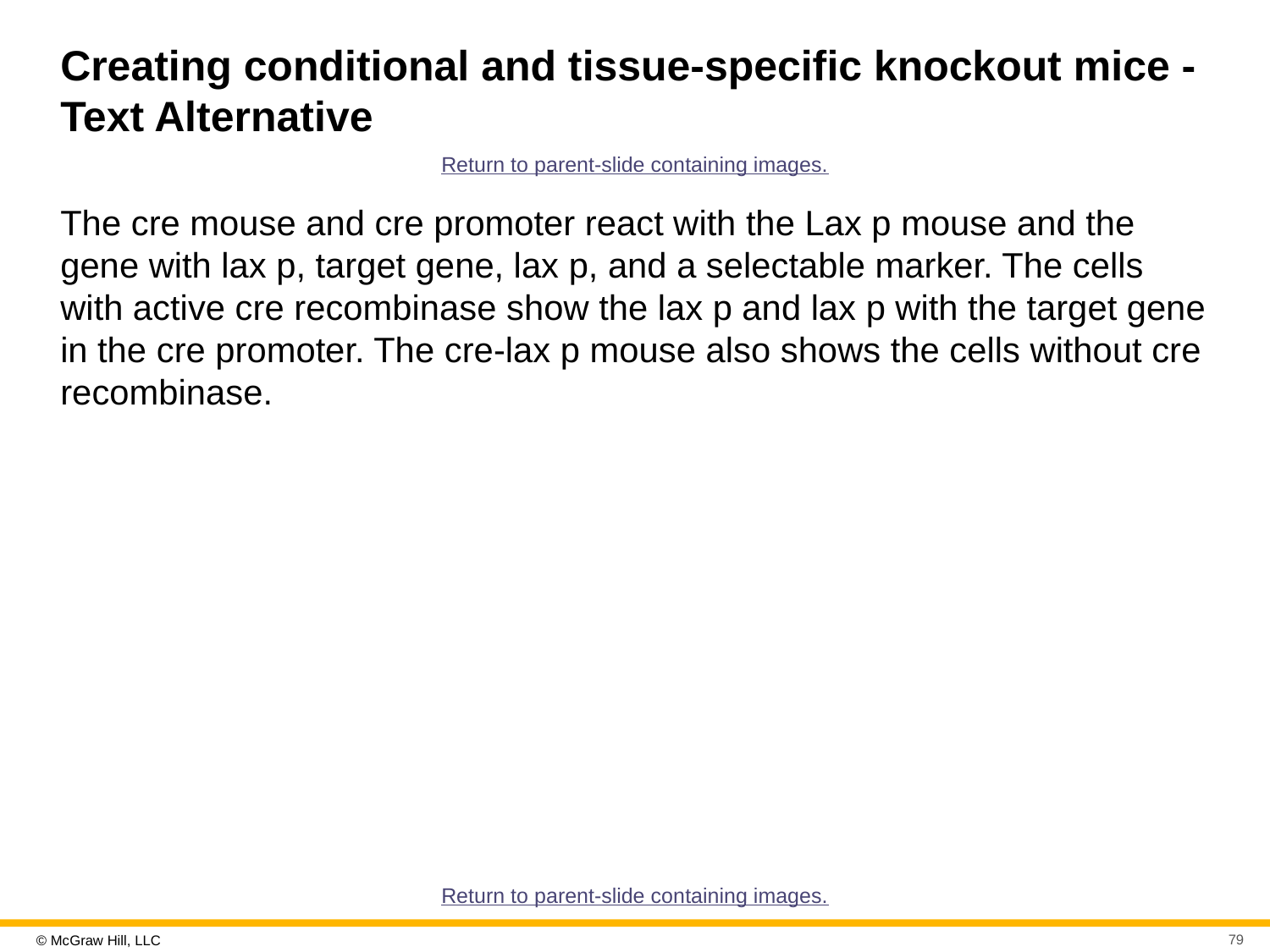

# Creating conditional and tissue-specific knockout mice - Text Alternative
Return to parent-slide containing images.
The cre mouse and cre promoter react with the Lax p mouse and the gene with lax p, target gene, lax p, and a selectable marker. The cells with active cre recombinase show the lax p and lax p with the target gene in the cre promoter. The cre-lax p mouse also shows the cells without cre recombinase.
Return to parent-slide containing images.
79